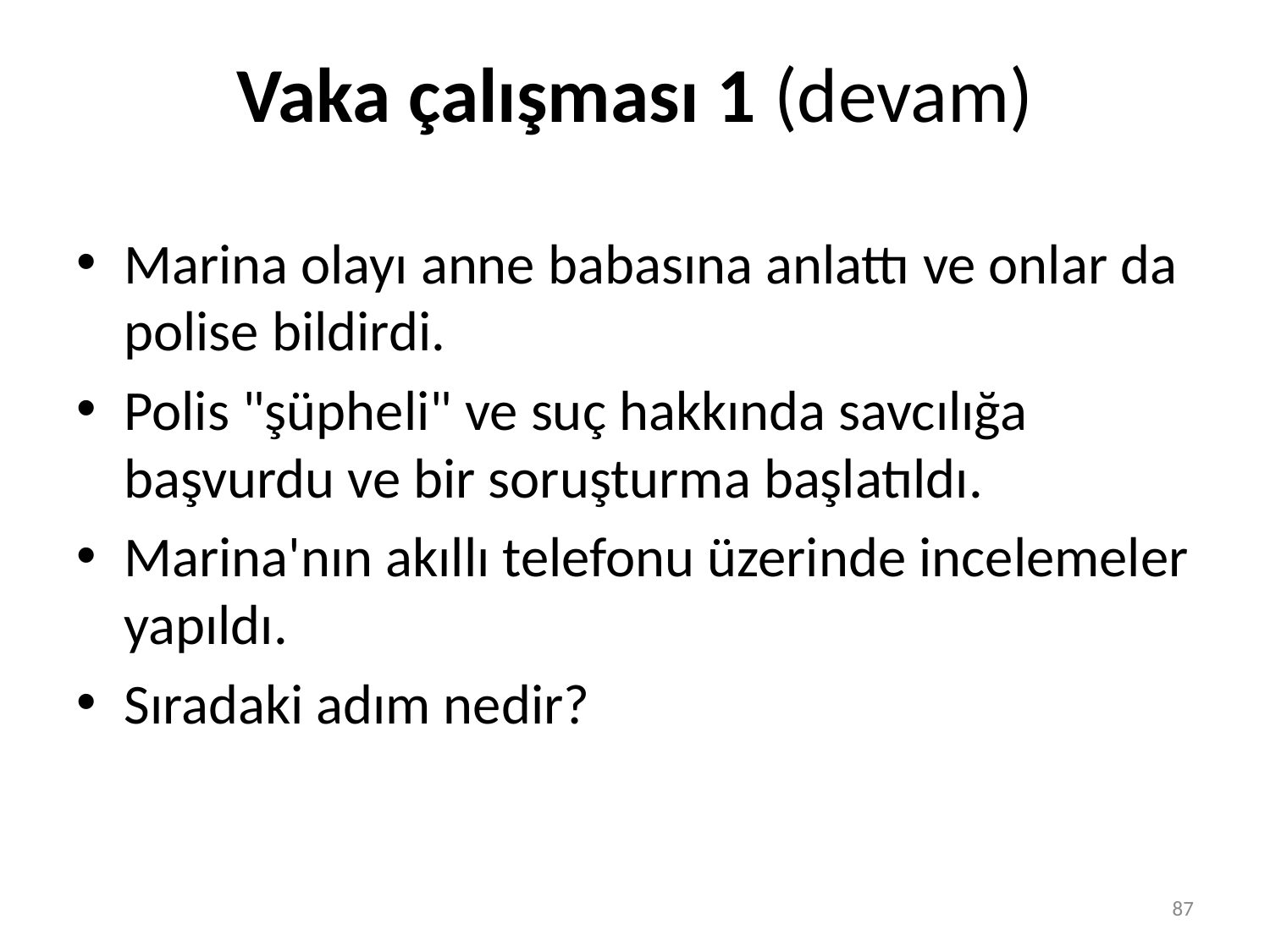

# Vaka çalışması 1 (devam)
Marina olayı anne babasına anlattı ve onlar da polise bildirdi.
Polis "şüpheli" ve suç hakkında savcılığa başvurdu ve bir soruşturma başlatıldı.
Marina'nın akıllı telefonu üzerinde incelemeler yapıldı.
Sıradaki adım nedir?

87